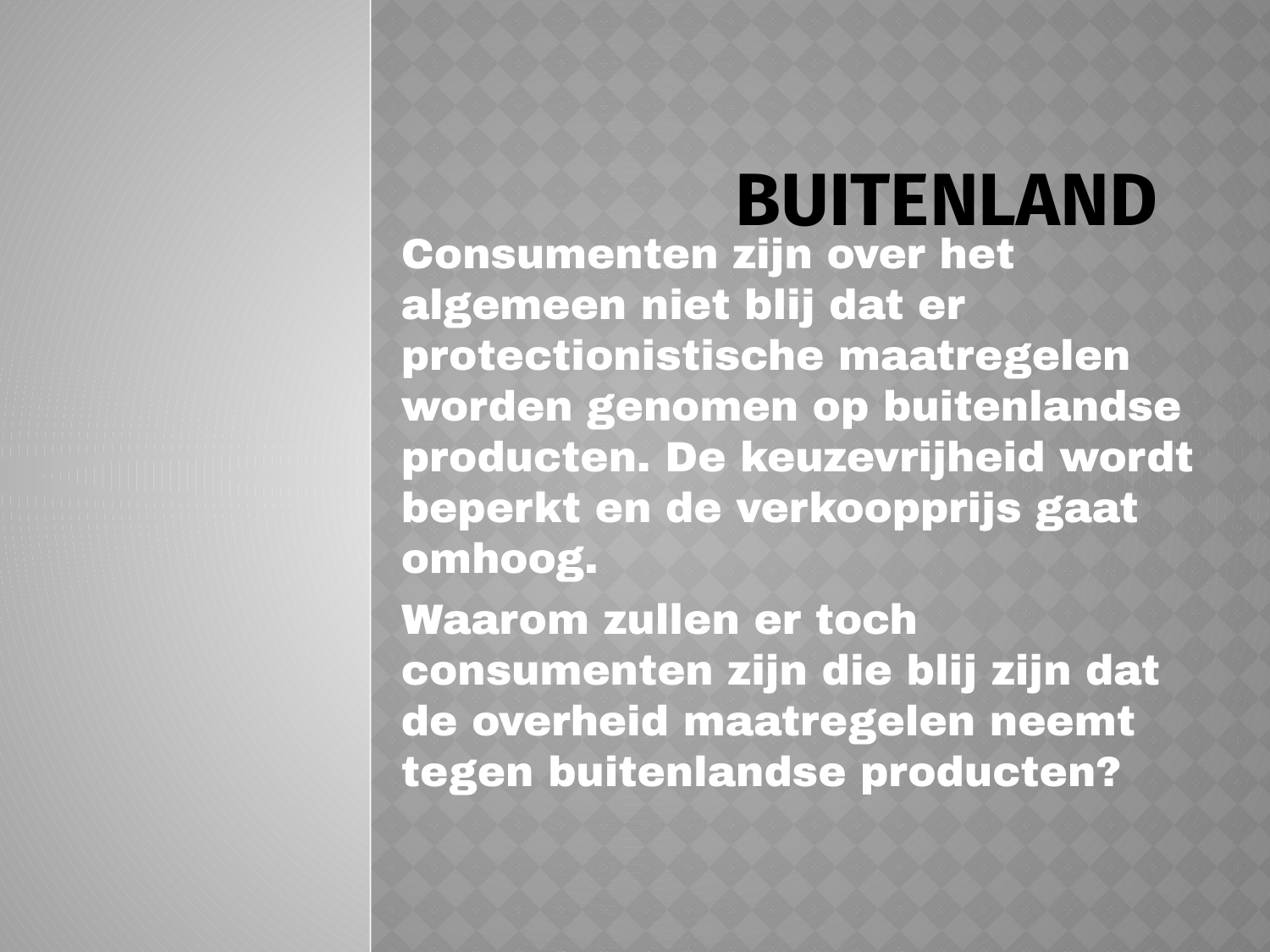

# Buitenland
Consumenten zijn over het algemeen niet blij dat er protectionistische maatregelen worden genomen op buitenlandse producten. De keuzevrijheid wordt beperkt en de verkoopprijs gaat omhoog.
Waarom zullen er toch consumenten zijn die blij zijn dat de overheid maatregelen neemt tegen buitenlandse producten?